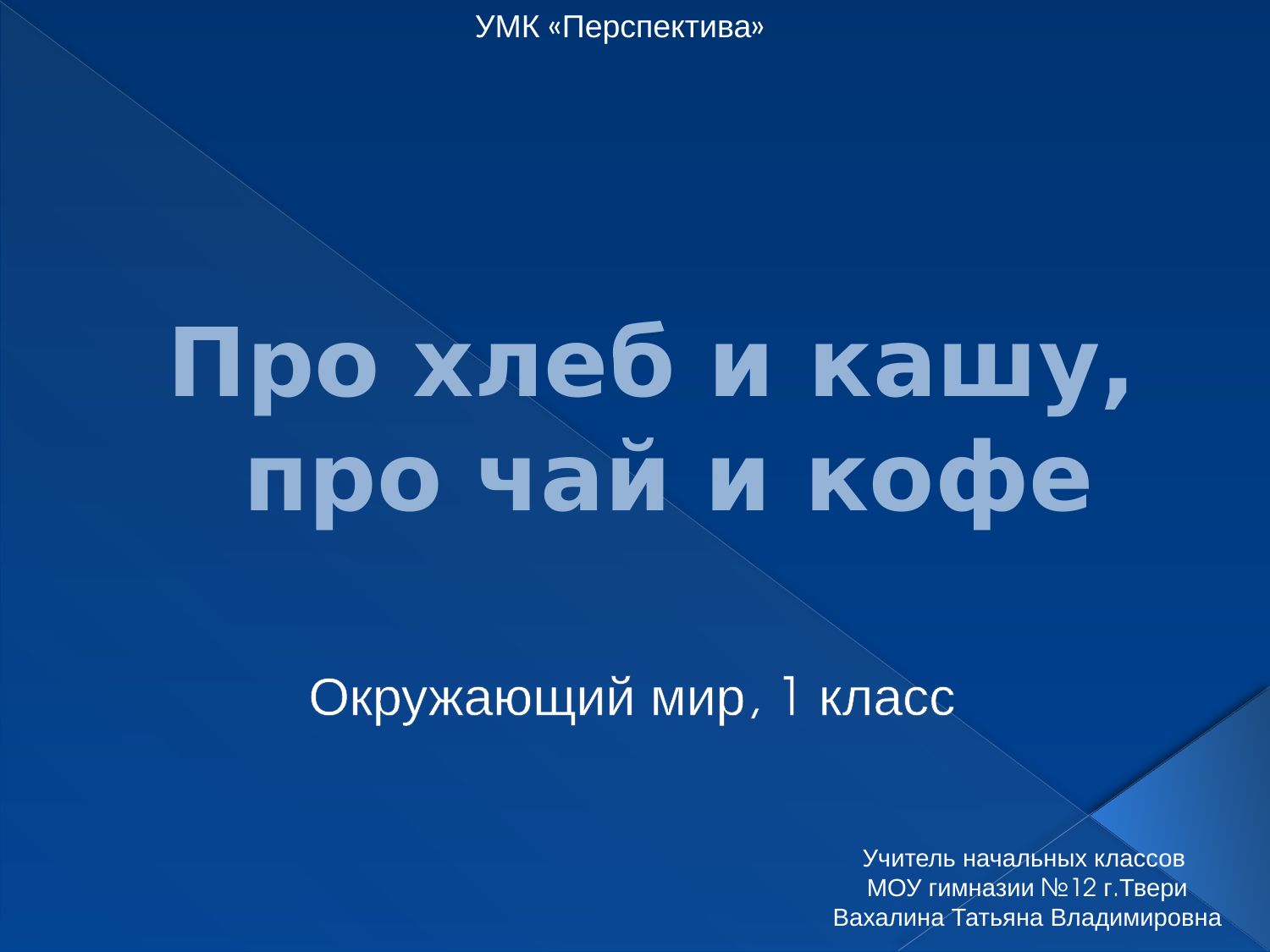

УМК «Перспектива»
# Про хлеб и кашу, про чай и кофе
Окружающий мир, 1 класс
Учитель начальных классов
МОУ гимназии №12 г.Твери
Вахалина Татьяна Владимировна